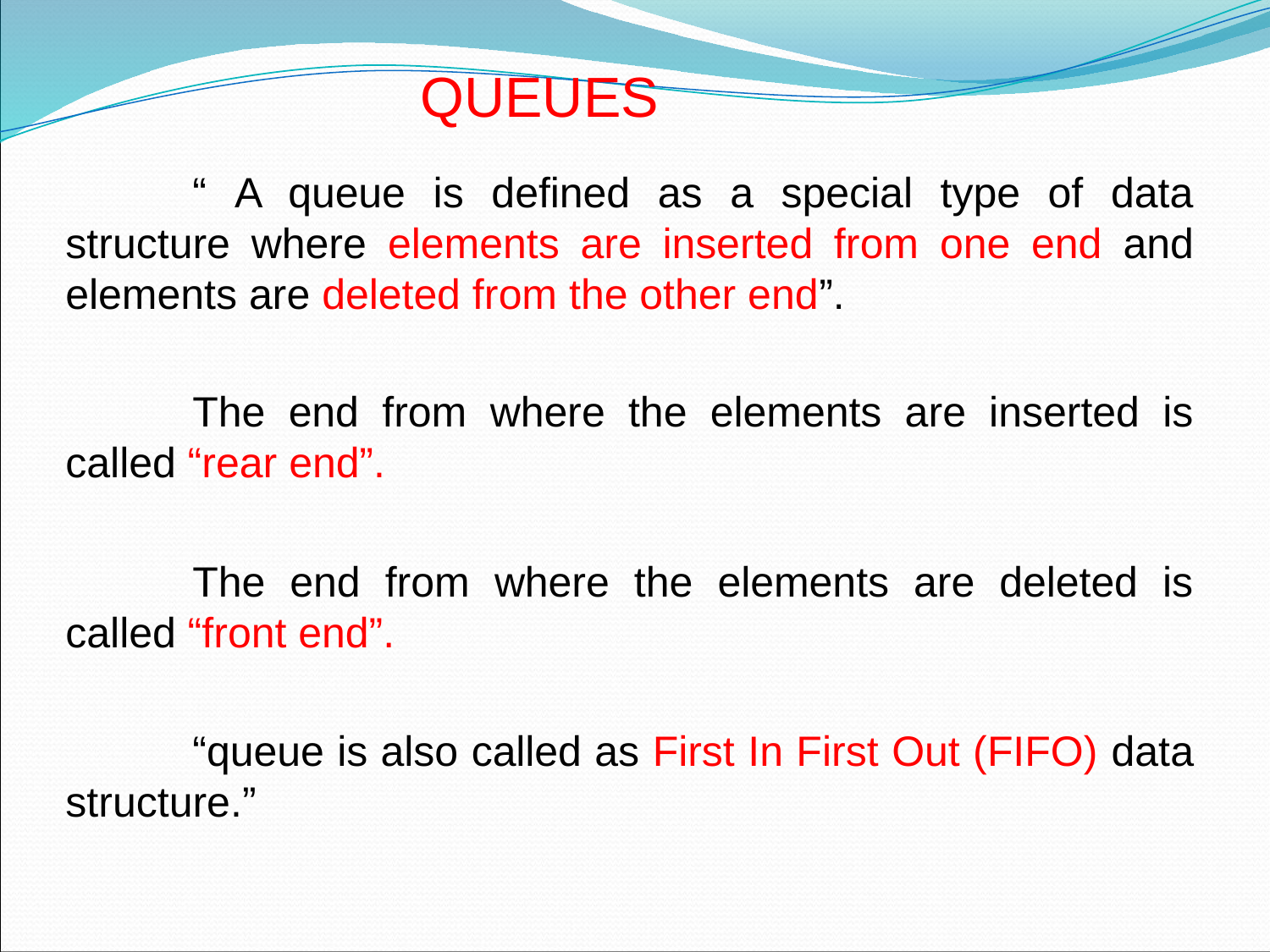

QUEUES
 	“ A queue is defined as a special type of data structure where elements are inserted from one end and elements are deleted from the other end”.

	The end from where the elements are inserted is called “rear end”.

	The end from where the elements are deleted is called “front end”.

	“queue is also called as First In First Out (FIFO) data structure.”